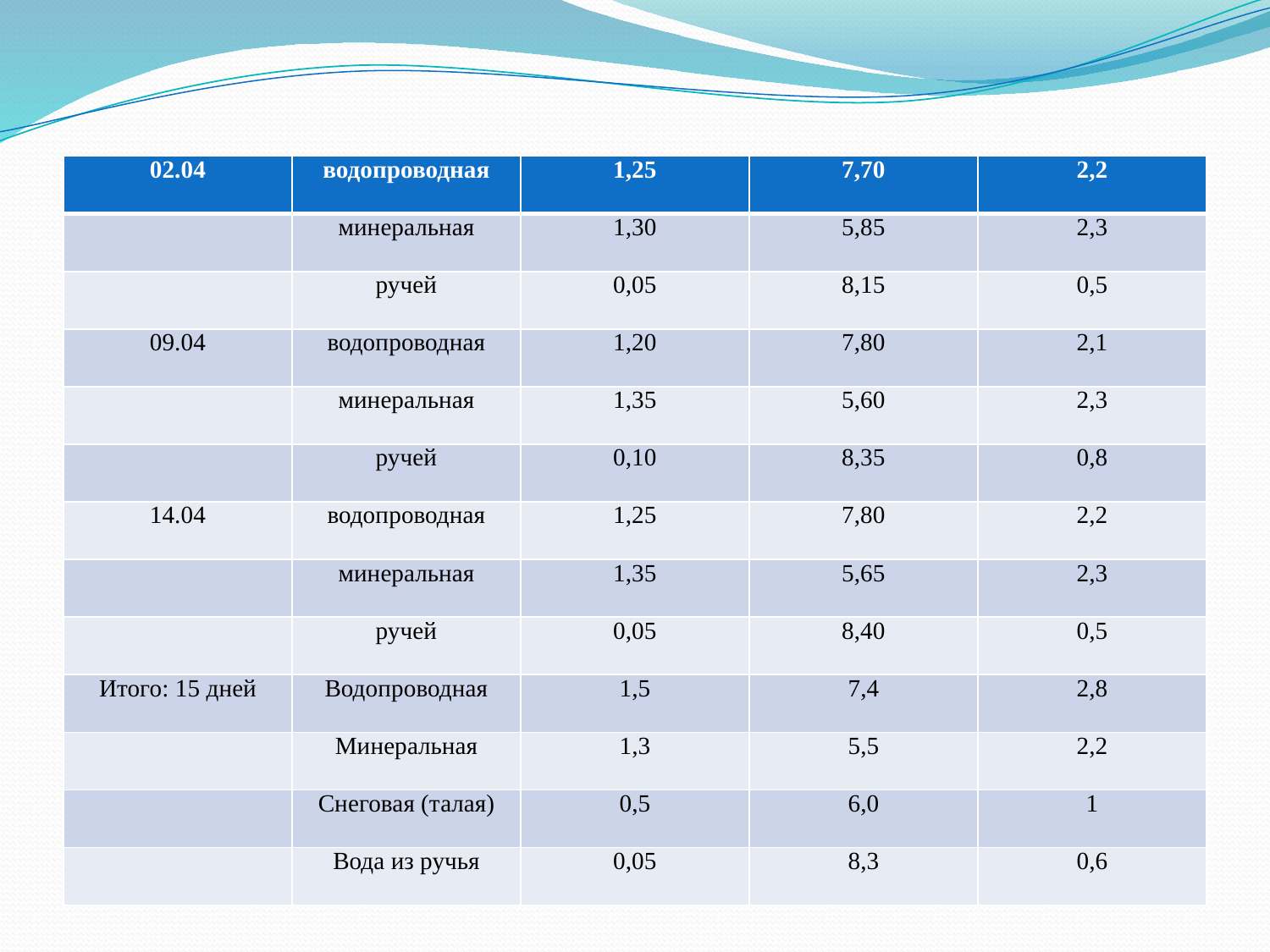

#
| 02.04 | водопроводная | 1,25 | 7,70 | 2,2 |
| --- | --- | --- | --- | --- |
|  | минеральная | 1,30 | 5,85 | 2,3 |
|  | ручей | 0,05 | 8,15 | 0,5 |
| 09.04 | водопроводная | 1,20 | 7,80 | 2,1 |
|  | минеральная | 1,35 | 5,60 | 2,3 |
|  | ручей | 0,10 | 8,35 | 0,8 |
| 14.04 | водопроводная | 1,25 | 7,80 | 2,2 |
|  | минеральная | 1,35 | 5,65 | 2,3 |
|  | ручей | 0,05 | 8,40 | 0,5 |
| Итого: 15 дней | Водопроводная | 1,5 | 7,4 | 2,8 |
|  | Минеральная | 1,3 | 5,5 | 2,2 |
|  | Снеговая (талая) | 0,5 | 6,0 | 1 |
|  | Вода из ручья | 0,05 | 8,3 | 0,6 |